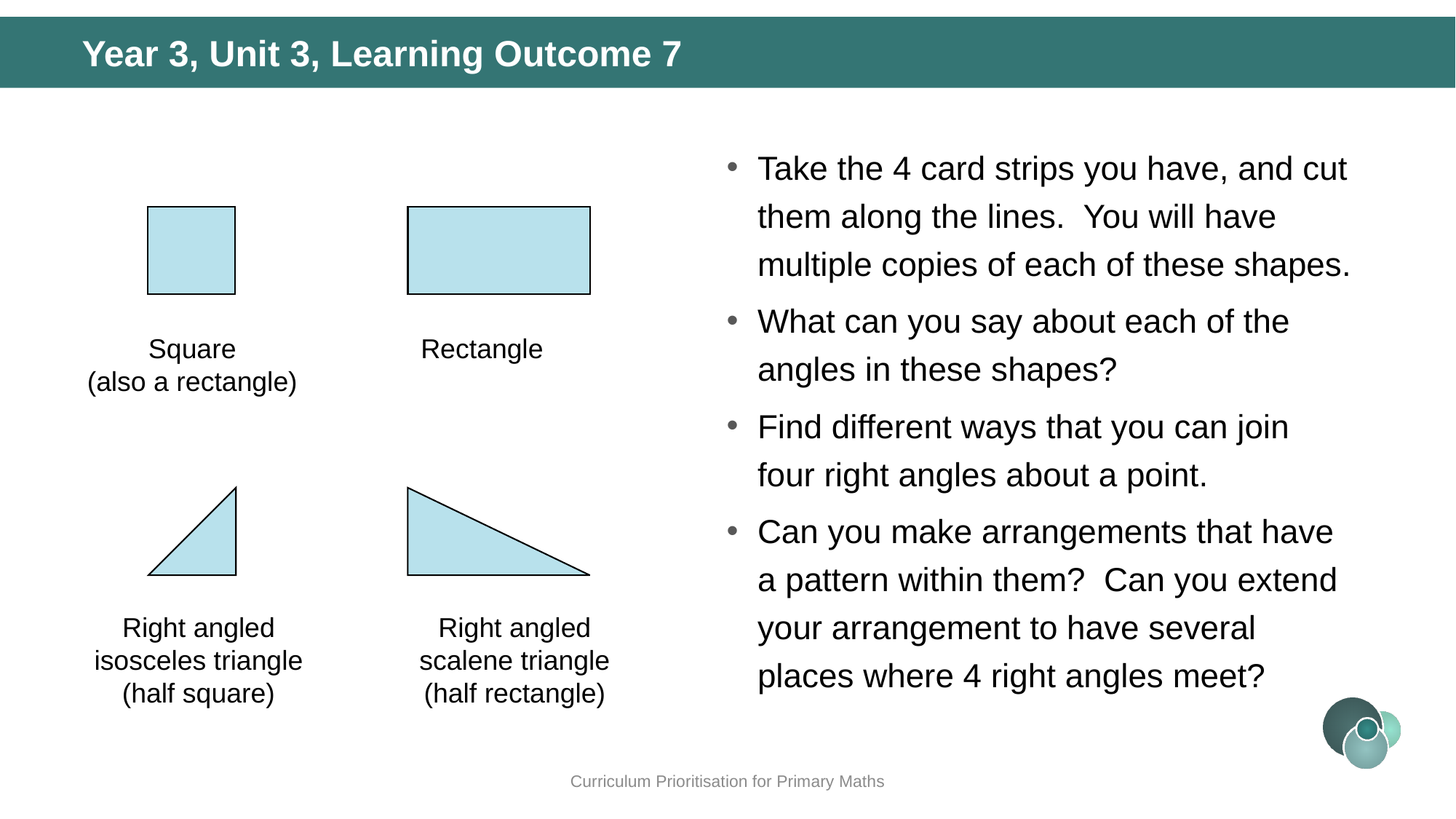

Year 3, Unit 3, Learning Outcome 7
Take the 4 card strips you have, and cut them along the lines.  You will have multiple copies of each of these shapes.
What can you say about each of the angles in these shapes?
Find different ways that you can join four right angles about a point.
Can you make arrangements that have a pattern within them?  Can you extend your arrangement to have several places where 4 right angles meet?

Square
(also a rectangle)
Rectangle

Right angled isosceles triangle
(half square)
Right angled scalene triangle
(half rectangle)
Curriculum Prioritisation for Primary Maths